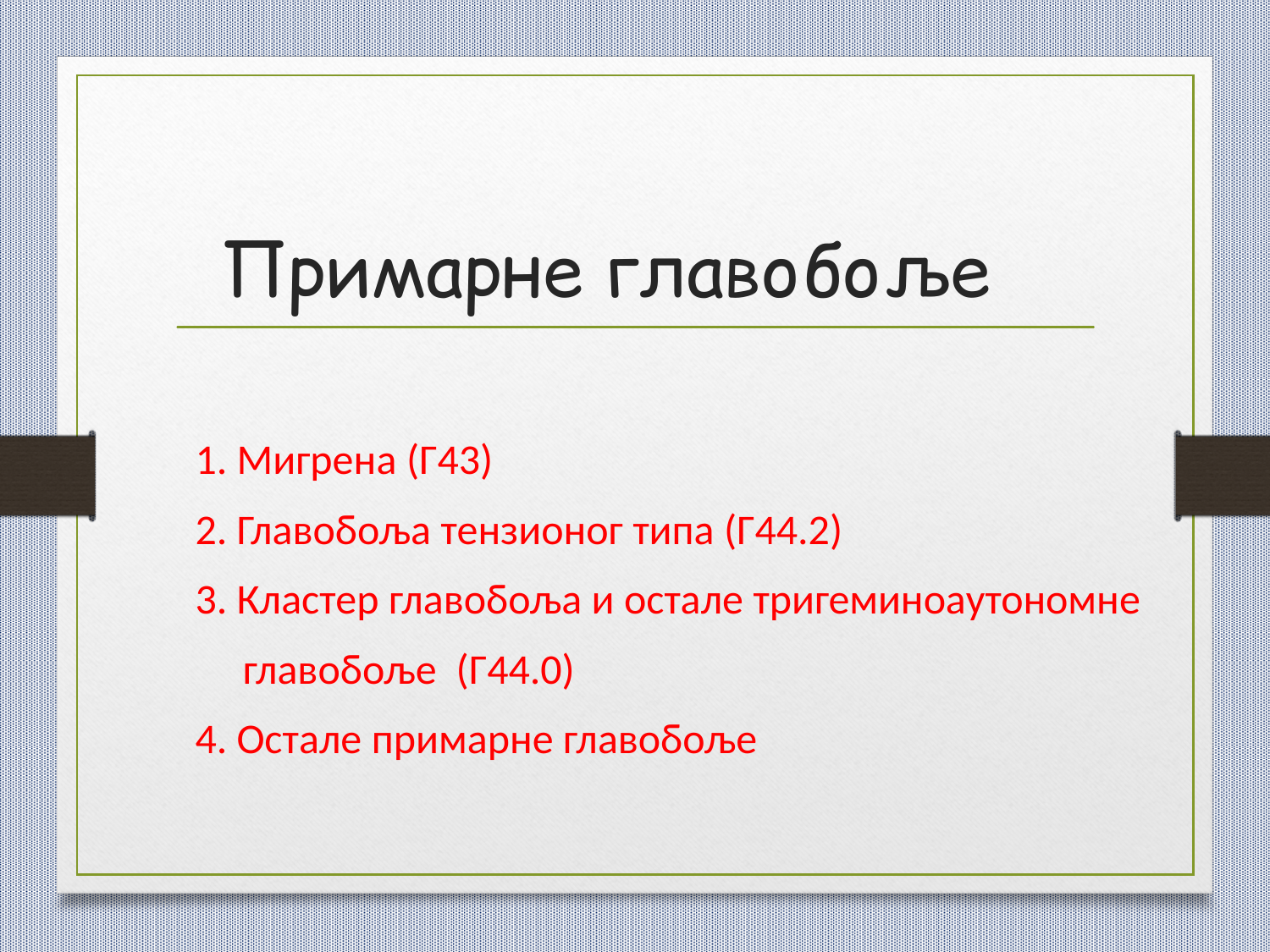

# Примарне главобоље

     1. Мигрена (Г43)
     2. Главобоља тензионог типа (Г44.2)
     3. Кластер главобоља и остале тригеминоаутономне
          главобоље  (Г44.0)
     4. Остале примарне главобоље